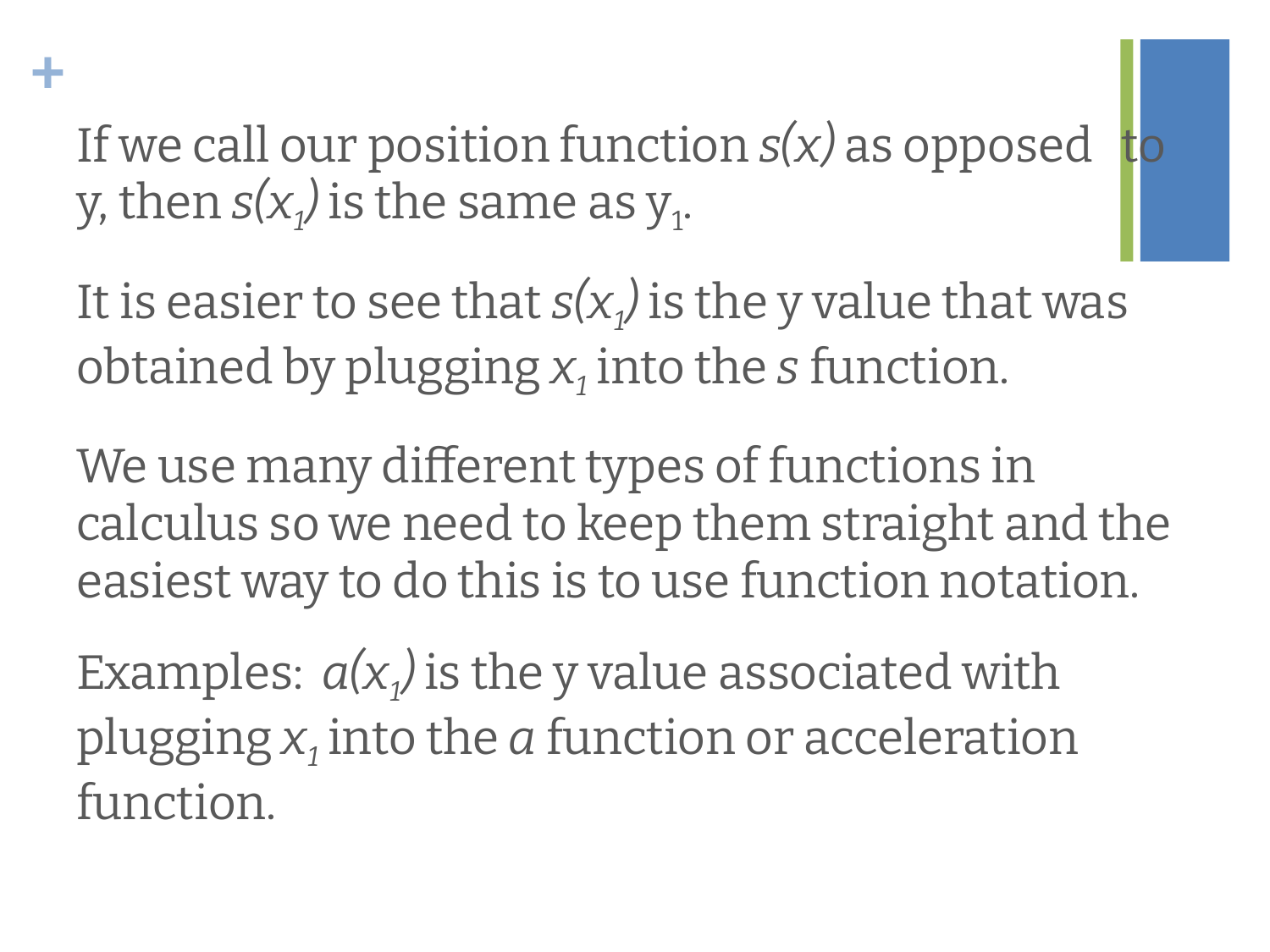

#
If we call our position function s(x) as opposed   to y, then s(x1) is the same as y1.
It is easier to see that s(x1) is the y value that was obtained by plugging x1 into the s function.
We use many different types of functions in calculus so we need to keep them straight and the easiest way to do this is to use function notation.
Examples:  a(x1) is the y value associated with plugging x1 into the a function or acceleration function.